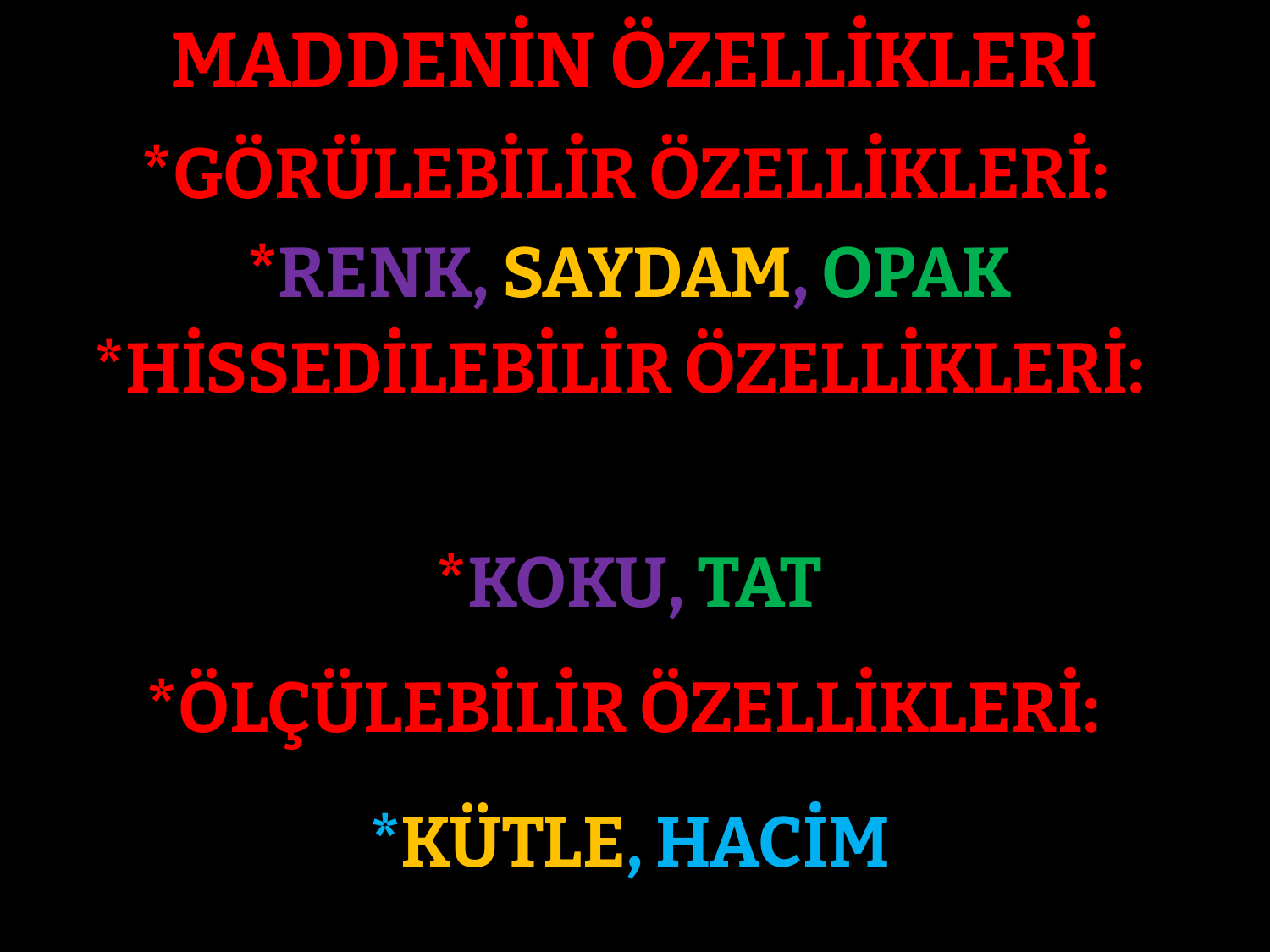

MADDENİN ÖZELLİKLERİ
*GÖRÜLEBİLİR ÖZELLİKLERİ:
*RENK, SAYDAM, OPAK
#
*HİSSEDİLEBİLİR ÖZELLİKLERİ:
*KOKU, TAT
*ÖLÇÜLEBİLİR ÖZELLİKLERİ:
*KÜTLE, HACİM